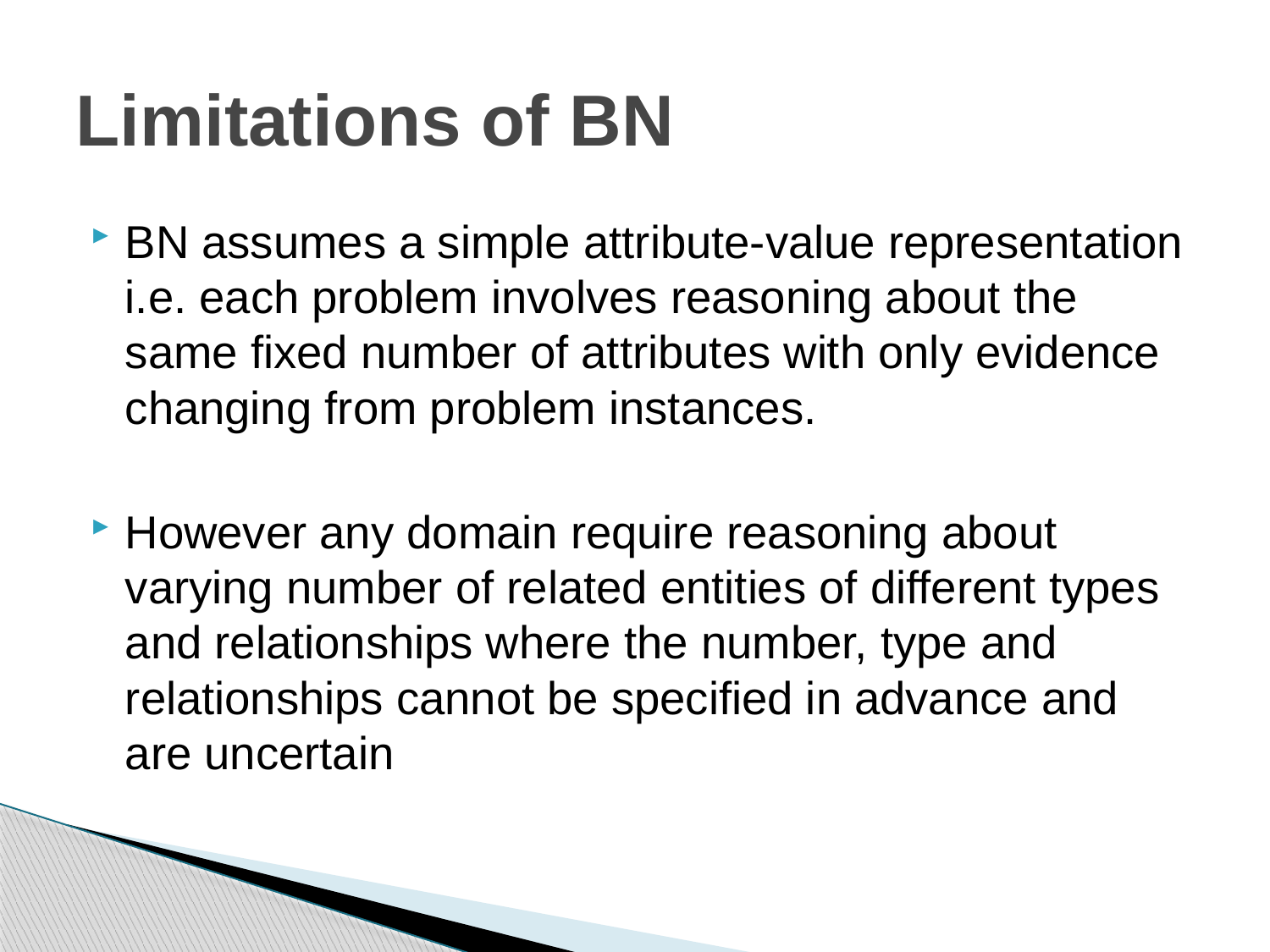

# Limitations of BN
BN assumes a simple attribute-value representation i.e. each problem involves reasoning about the same fixed number of attributes with only evidence changing from problem instances.

However any domain require reasoning about varying number of related entities of different types and relationships where the number, type and relationships cannot be specified in advance and are uncertain